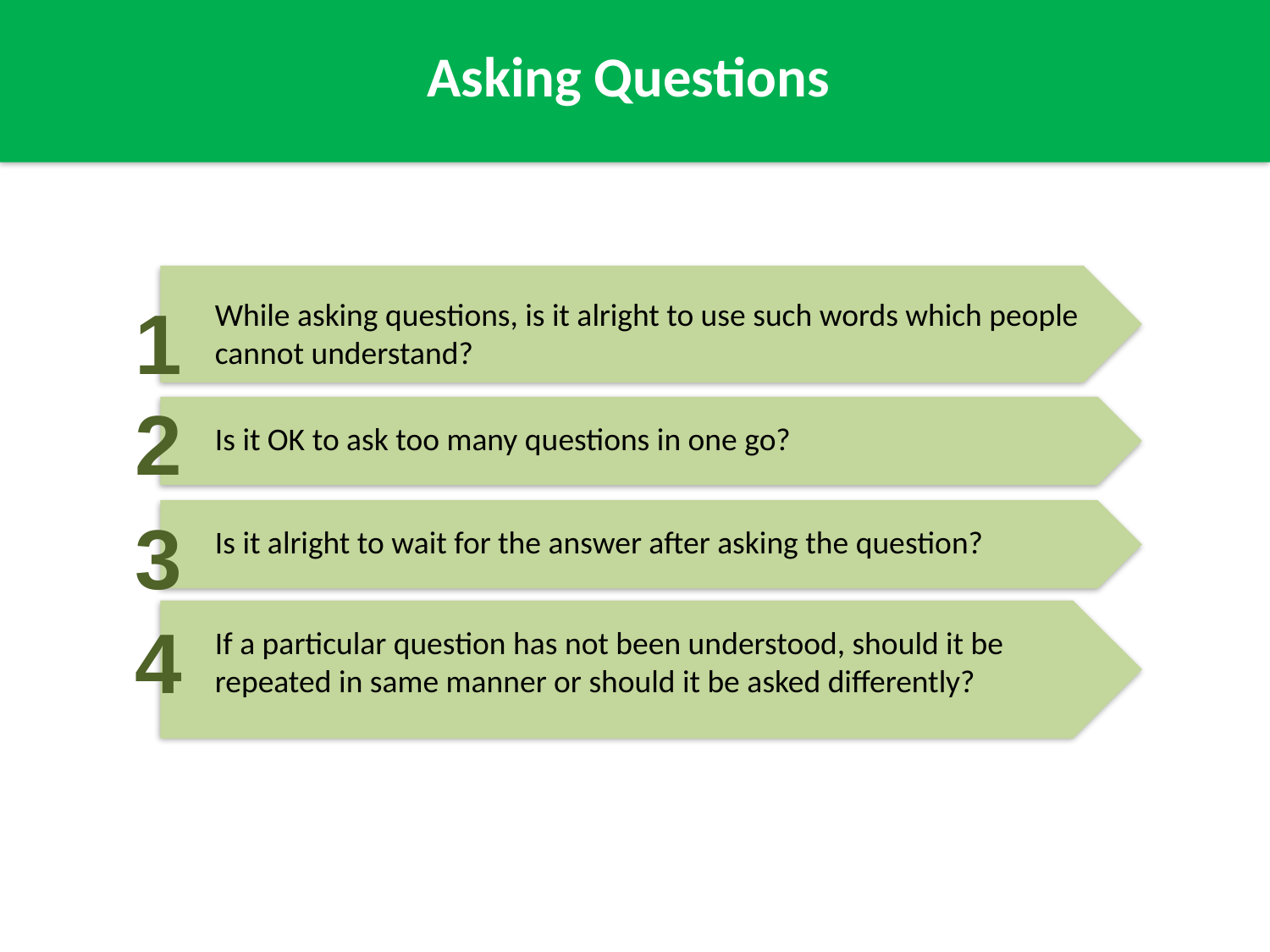

Asking Questions

1
While asking questions, is it alright to use such words which people cannot understand?
2

Is it OK to ask too many questions in one go?
3

Is it alright to wait for the answer after asking the question?

4
If a particular question has not been understood, should it be repeated in same manner or should it be asked differently?